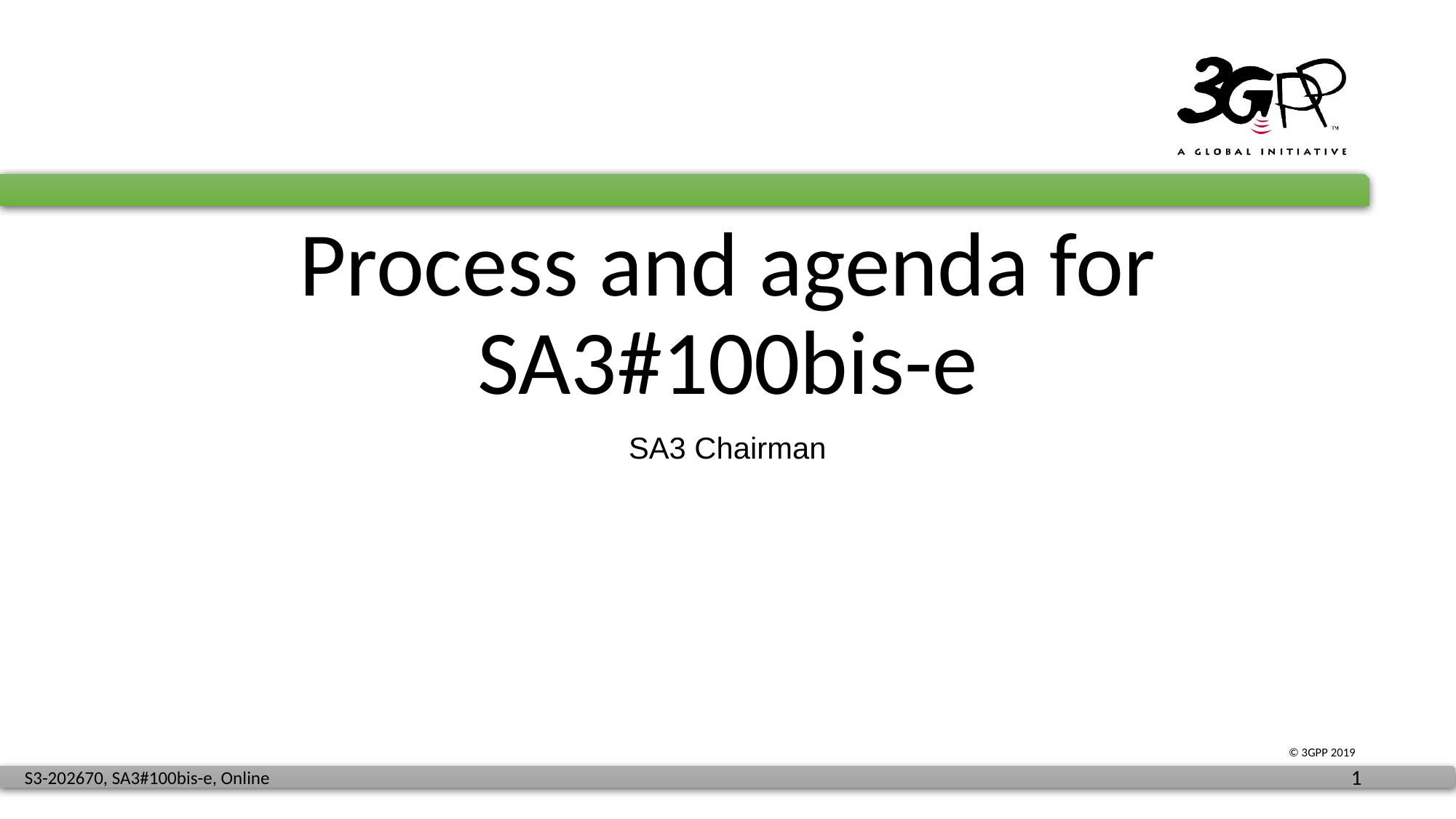

# Process and agenda for SA3#100bis-e
SA3 Chairman